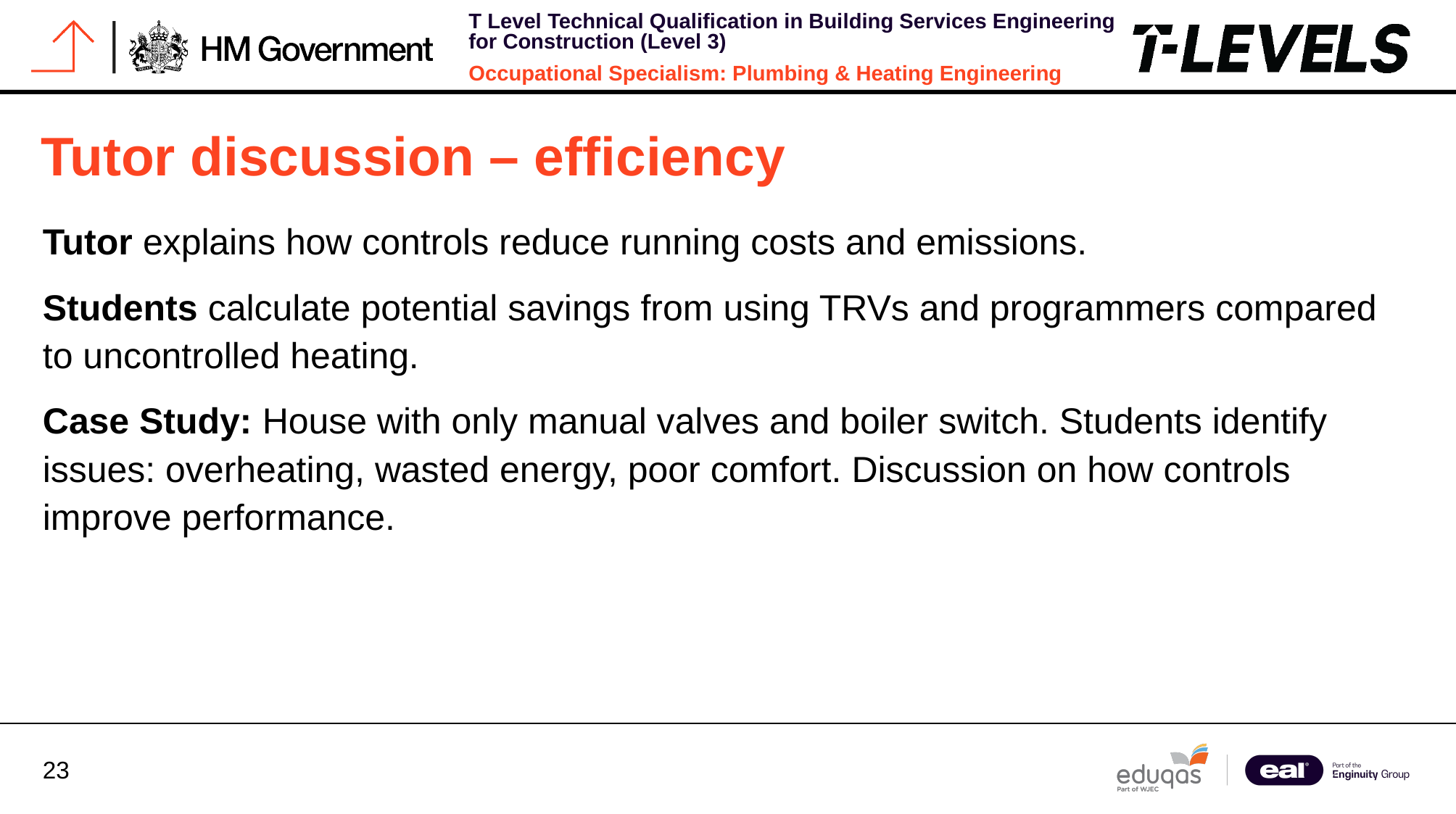

Tutor discussion – efficiency
Tutor explains how controls reduce running costs and emissions.
Students calculate potential savings from using TRVs and programmers compared to uncontrolled heating.
Case Study: House with only manual valves and boiler switch. Students identify issues: overheating, wasted energy, poor comfort. Discussion on how controls improve performance.